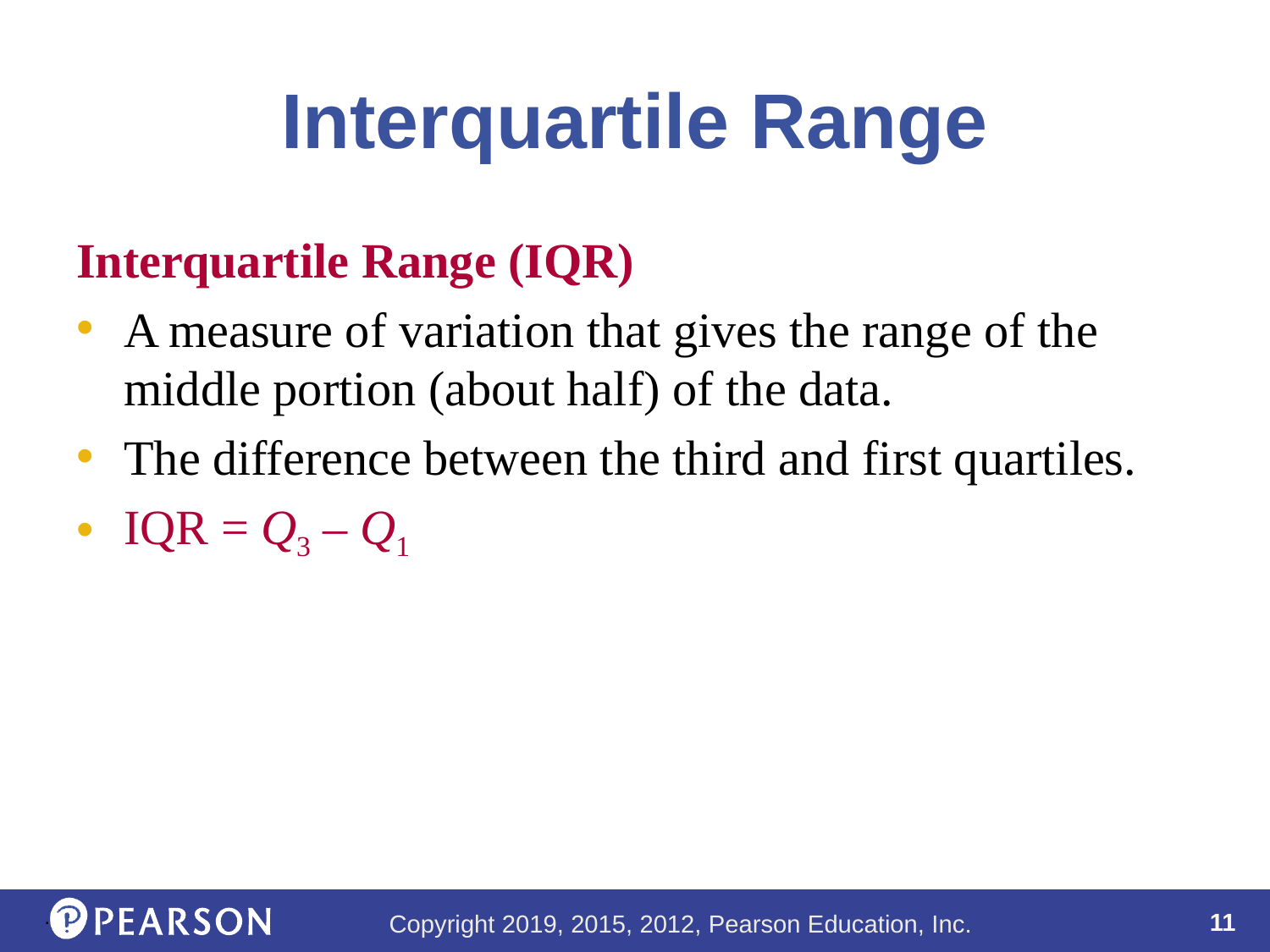

# Interquartile Range
Interquartile Range (IQR)
A measure of variation that gives the range of the middle portion (about half) of the data.
The difference between the third and first quartiles.
IQR = Q3 – Q1

.